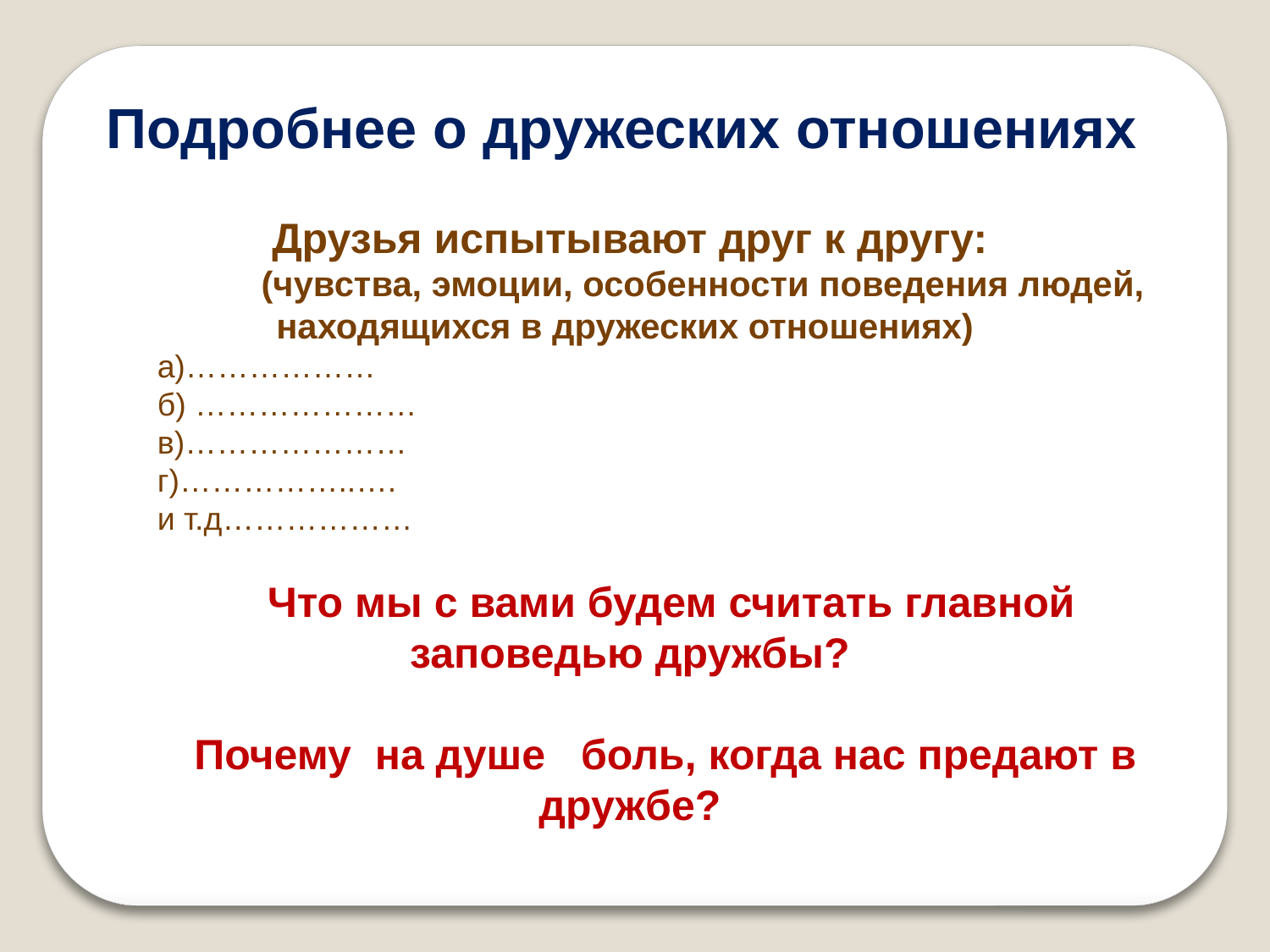

Подробнее о дружеских отношениях

Друзья испытывают друг к другу:
                (чувства, эмоции, особенности поведения людей, находящихся в дружеских отношениях)
         а)………………
         б) …………………
         в)…………………
         г)……………..….
         и т.д………………

       Что мы с вами будем считать главной заповедью дружбы?

      Почему  на душе   боль, когда нас предают в дружбе?